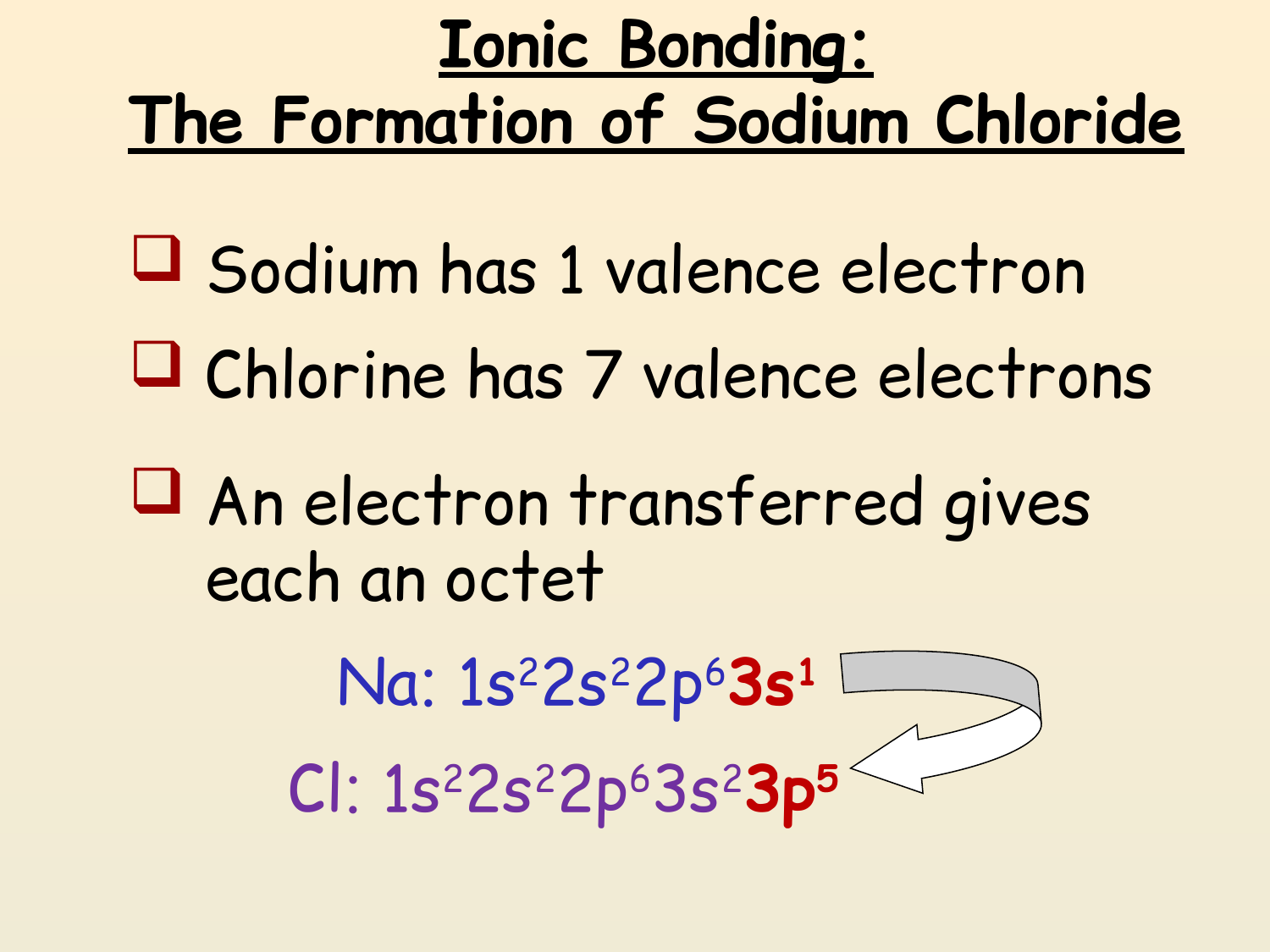

# Ionic Bonding: The Formation of Sodium Chloride
 Sodium has 1 valence electron
 Chlorine has 7 valence electrons
 An electron transferred gives
    each an octet
 Na: 1s22s22p63s1

Cl: 1s22s22p63s23p5